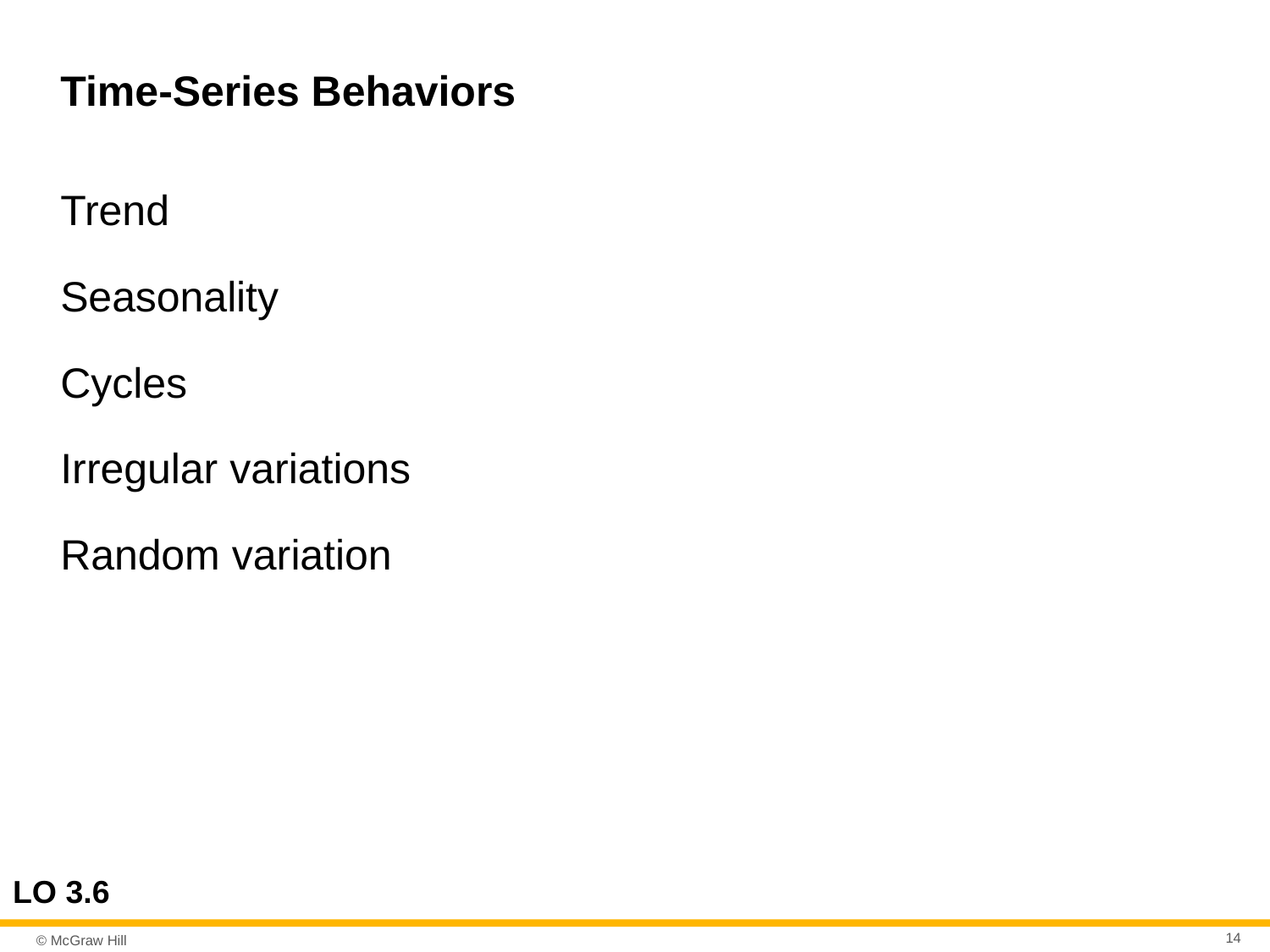

# Time-Series Behaviors
Trend
Seasonality
Cycles
Irregular variations
Random variation
LO 3.6